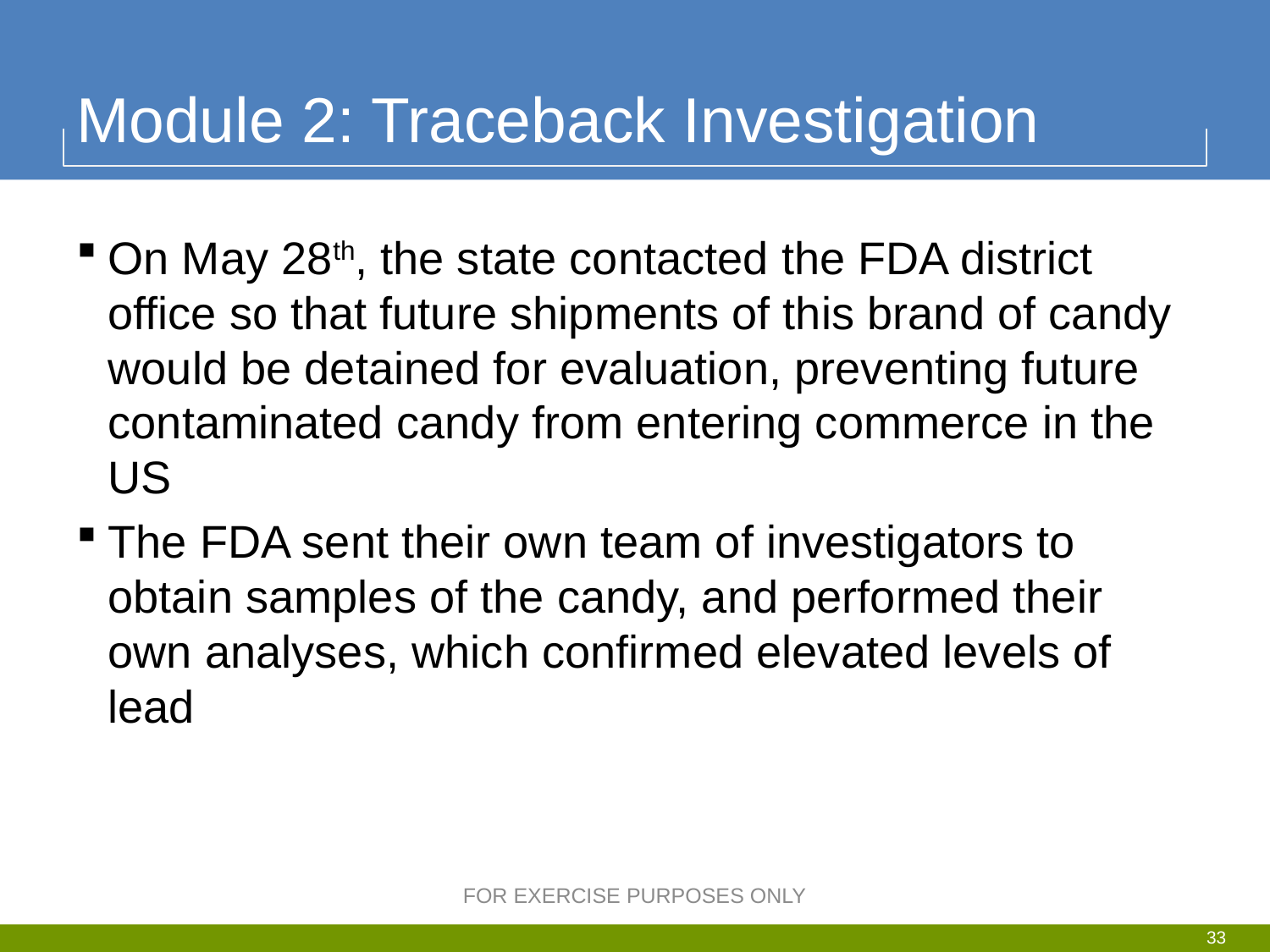

# Module 2: Traceback Investigation
On May 28th, the state contacted the FDA district office so that future shipments of this brand of candy would be detained for evaluation, preventing future contaminated candy from entering commerce in the US
The FDA sent their own team of investigators to obtain samples of the candy, and performed their own analyses, which confirmed elevated levels of lead
FOR EXERCISE PURPOSES ONLY